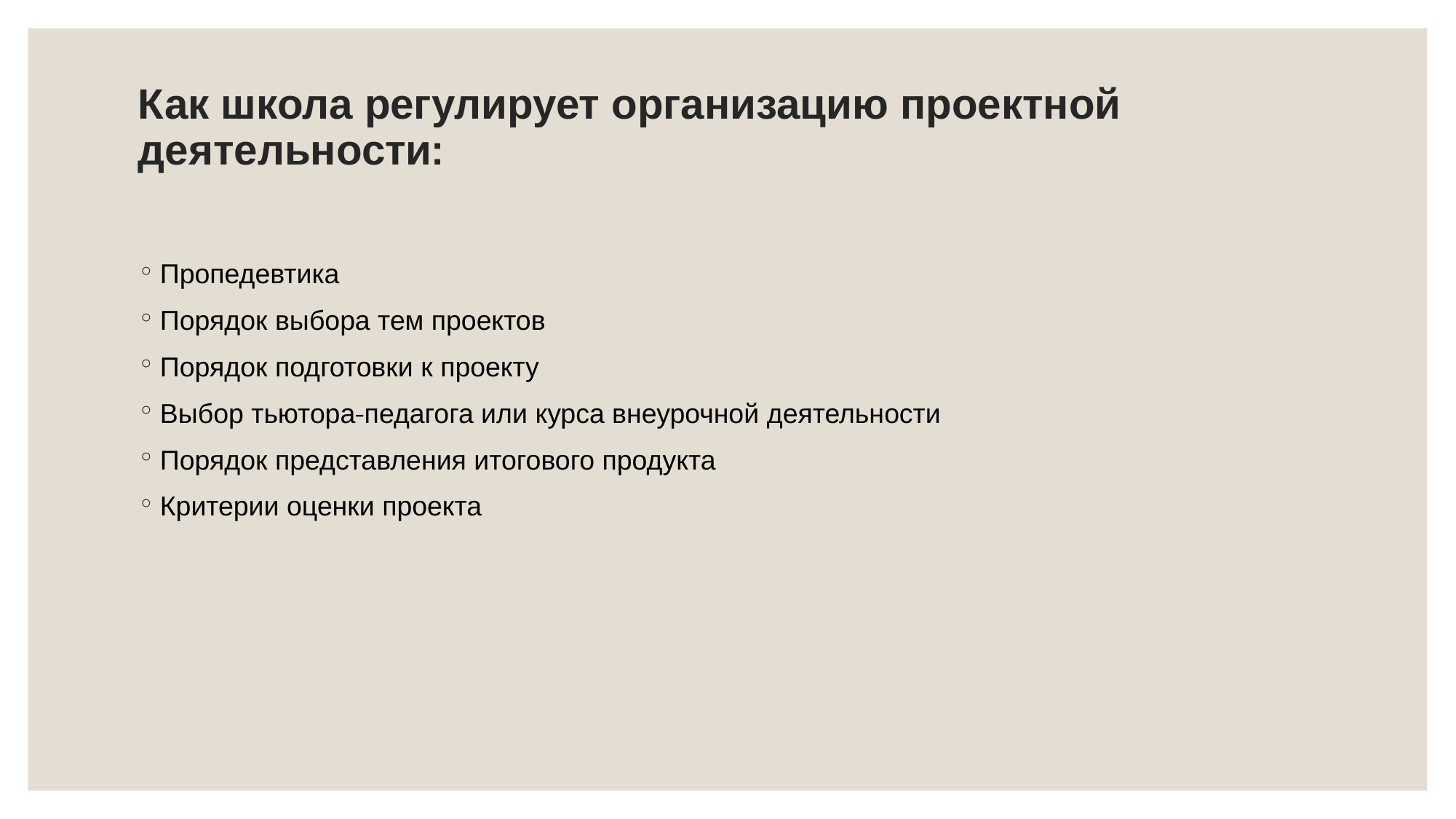

# Как школа регулирует организацию проектной деятельности:
Пропедевтика
Порядок выбора тем проектов
Порядок подготовки к проекту
Выбор тьютора-педагога или курса внеурочной деятельности
Порядок представления итогового продукта
Критерии оценки проекта